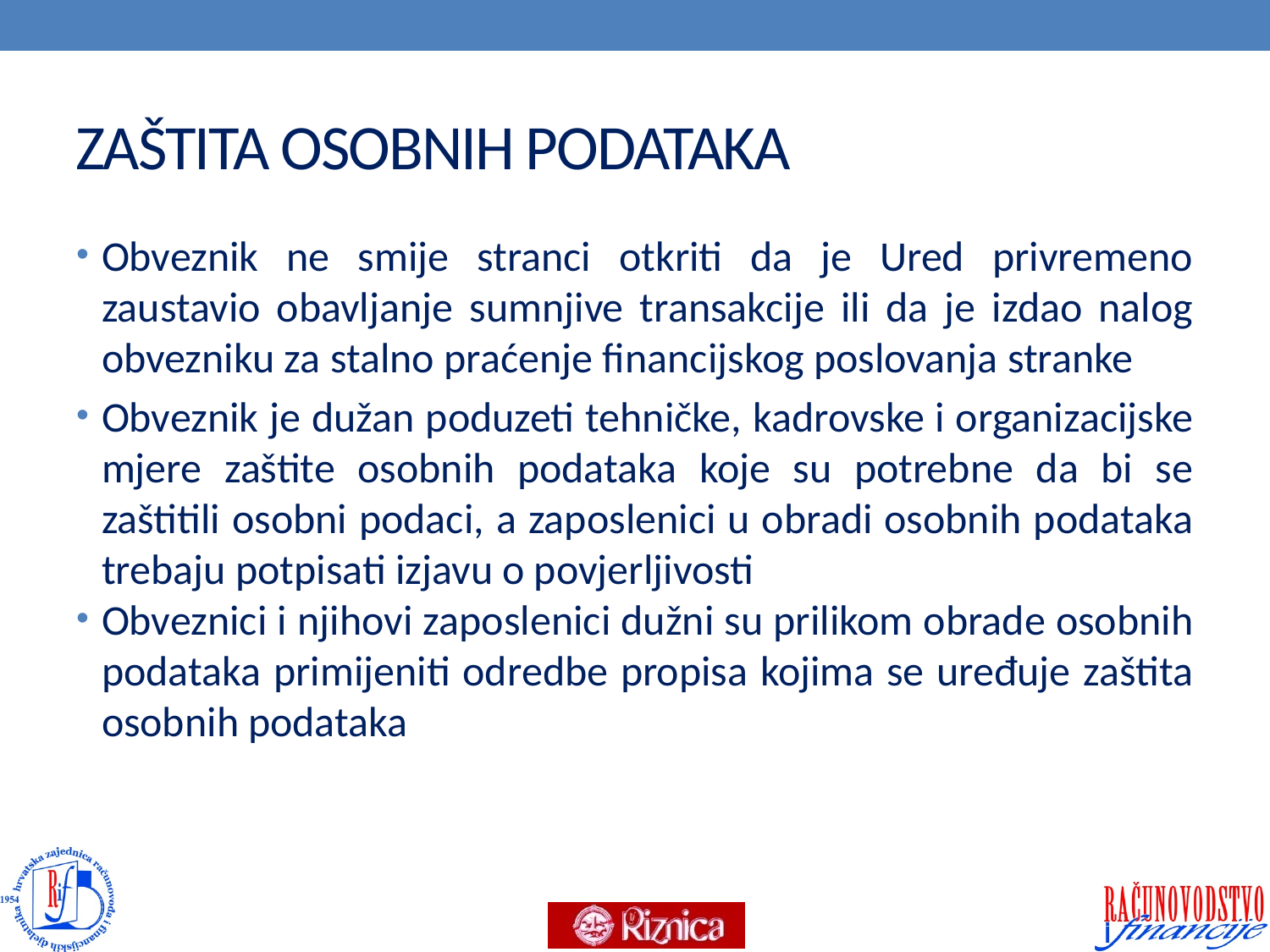

# ZAŠTITA OSOBNIH PODATAKA
Obveznik ne smije stranci otkriti da je Ured privremeno zaustavio obavljanje sumnjive transakcije ili da je izdao nalog obvezniku za stalno praćenje financijskog poslovanja stranke
Obveznik je dužan poduzeti tehničke, kadrovske i organizacijske mjere zaštite osobnih podataka koje su potrebne da bi se zaštitili osobni podaci, a zaposlenici u obradi osobnih podataka trebaju potpisati izjavu o povjerljivosti
Obveznici i njihovi zaposlenici dužni su prilikom obrade osobnih podataka primijeniti odredbe propisa kojima se uređuje zaštita osobnih podataka